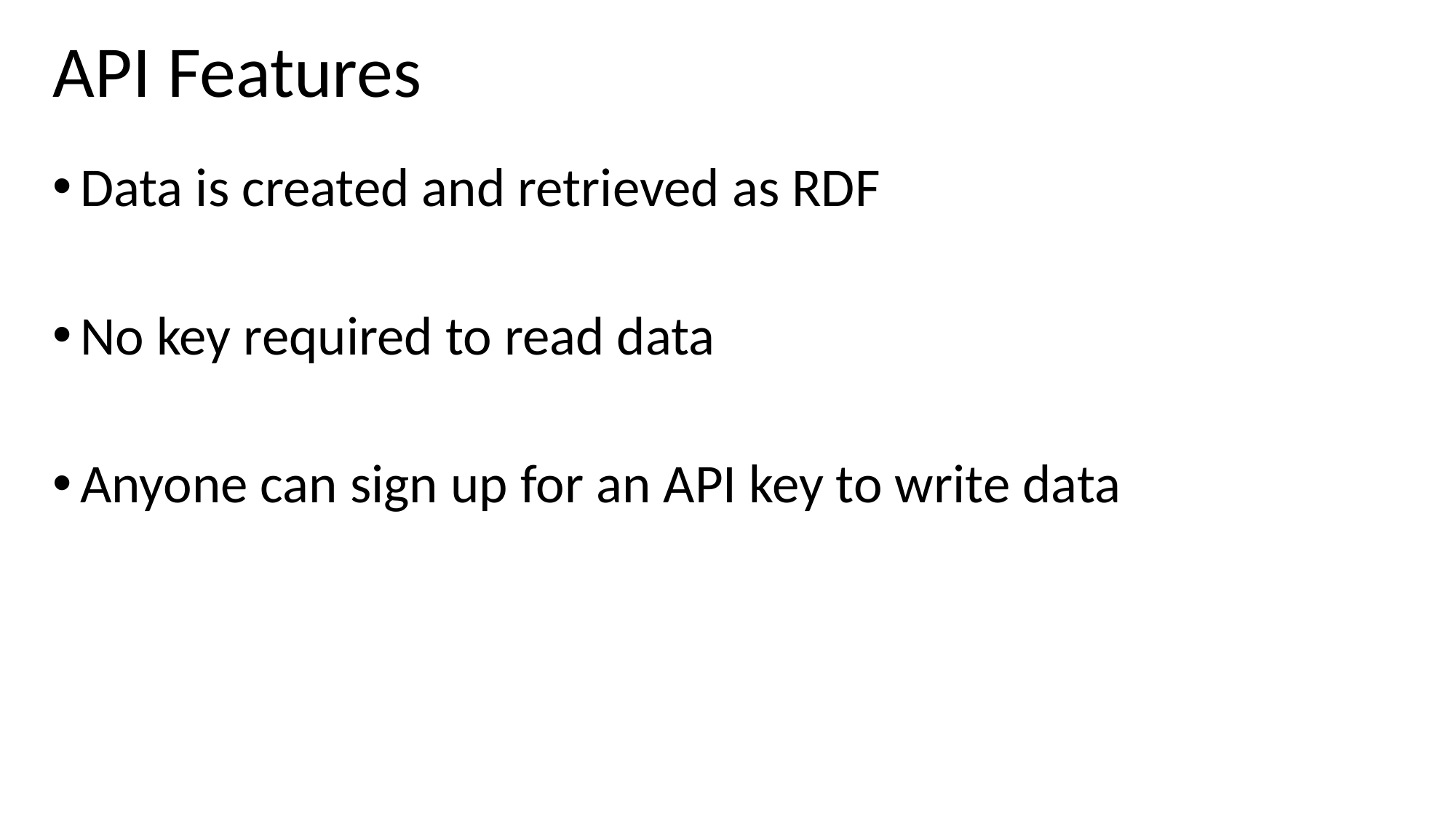

# API Features
Data is created and retrieved as RDF

No key required to read data

Anyone can sign up for an API key to write data